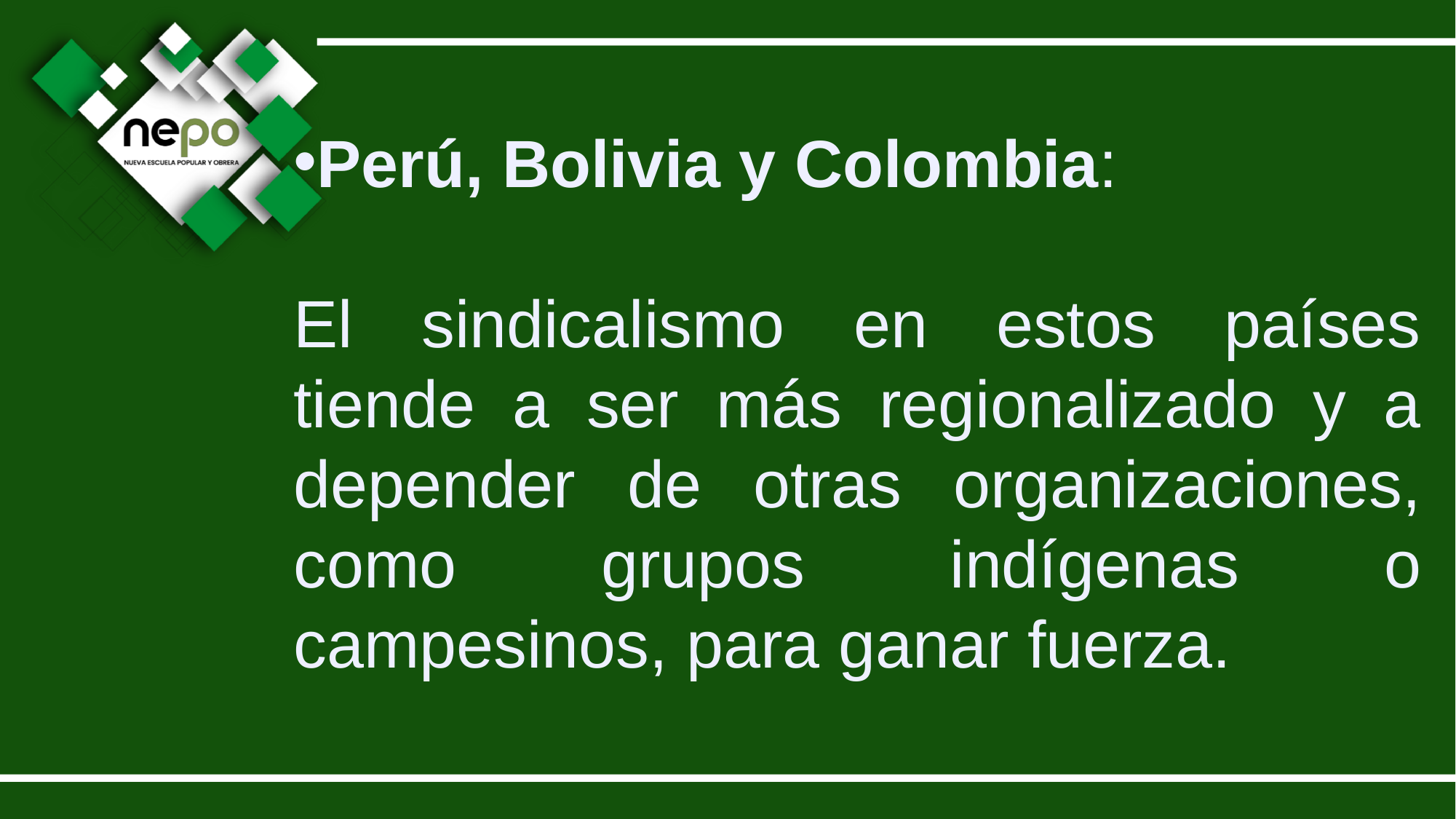

Perú, Bolivia y Colombia:

El sindicalismo en estos países tiende a ser más regionalizado y a depender de otras organizaciones, como grupos indígenas o campesinos, para ganar fuerza.